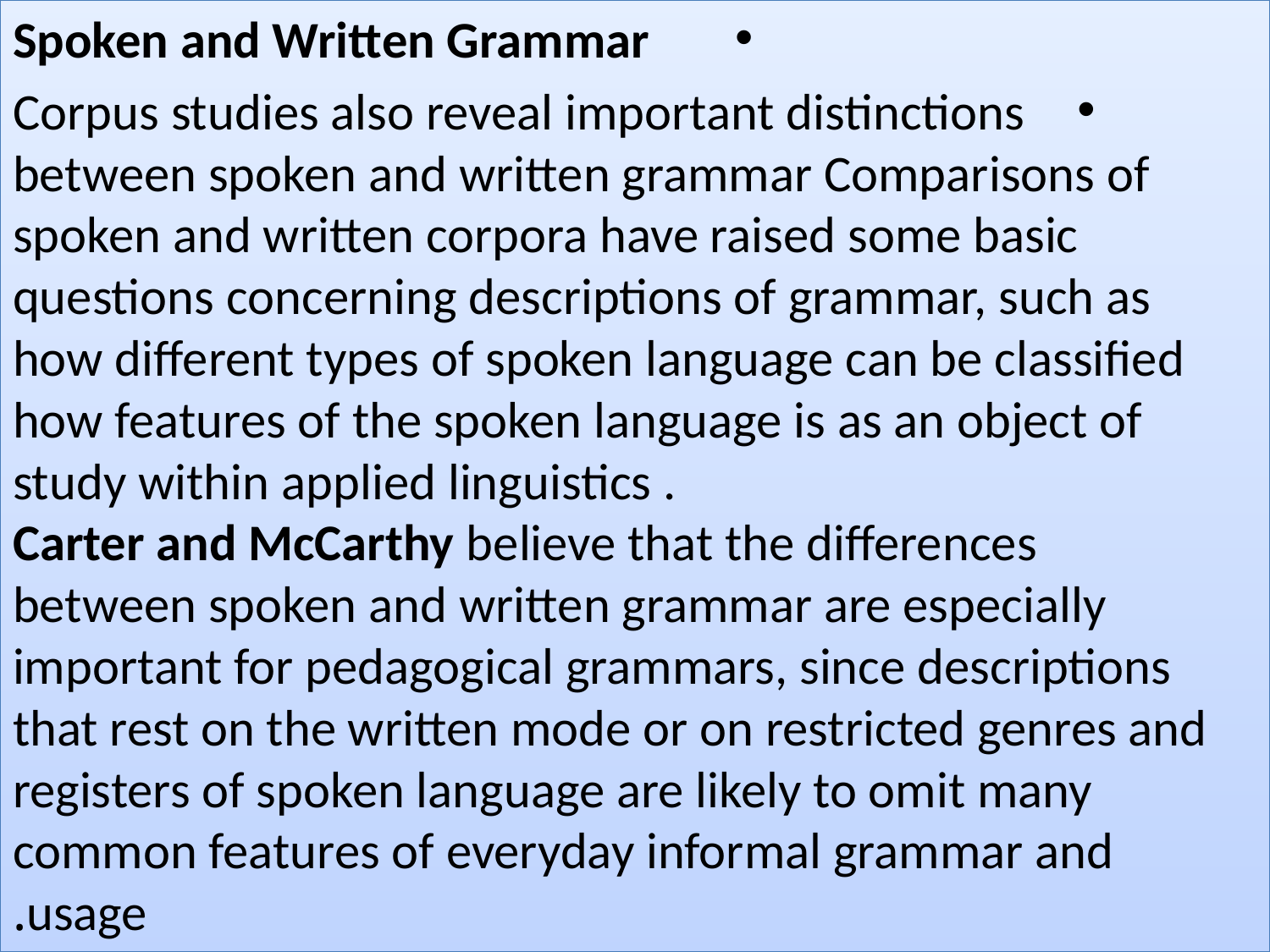

Spoken and Written Grammar
Corpus studies also reveal important distinctions between spoken and written grammar Comparisons of spoken and written corpora have raised some basic questions concerning descriptions of grammar, such as how different types of spoken language can be classified how features of the spoken language is as an object of study within applied linguistics .
Carter and McCarthy believe that the differences between spoken and written grammar are especially important for pedagogical grammars, since descriptions that rest on the written mode or on restricted genres and registers of spoken language are likely to omit many common features of everyday informal grammar and usage.